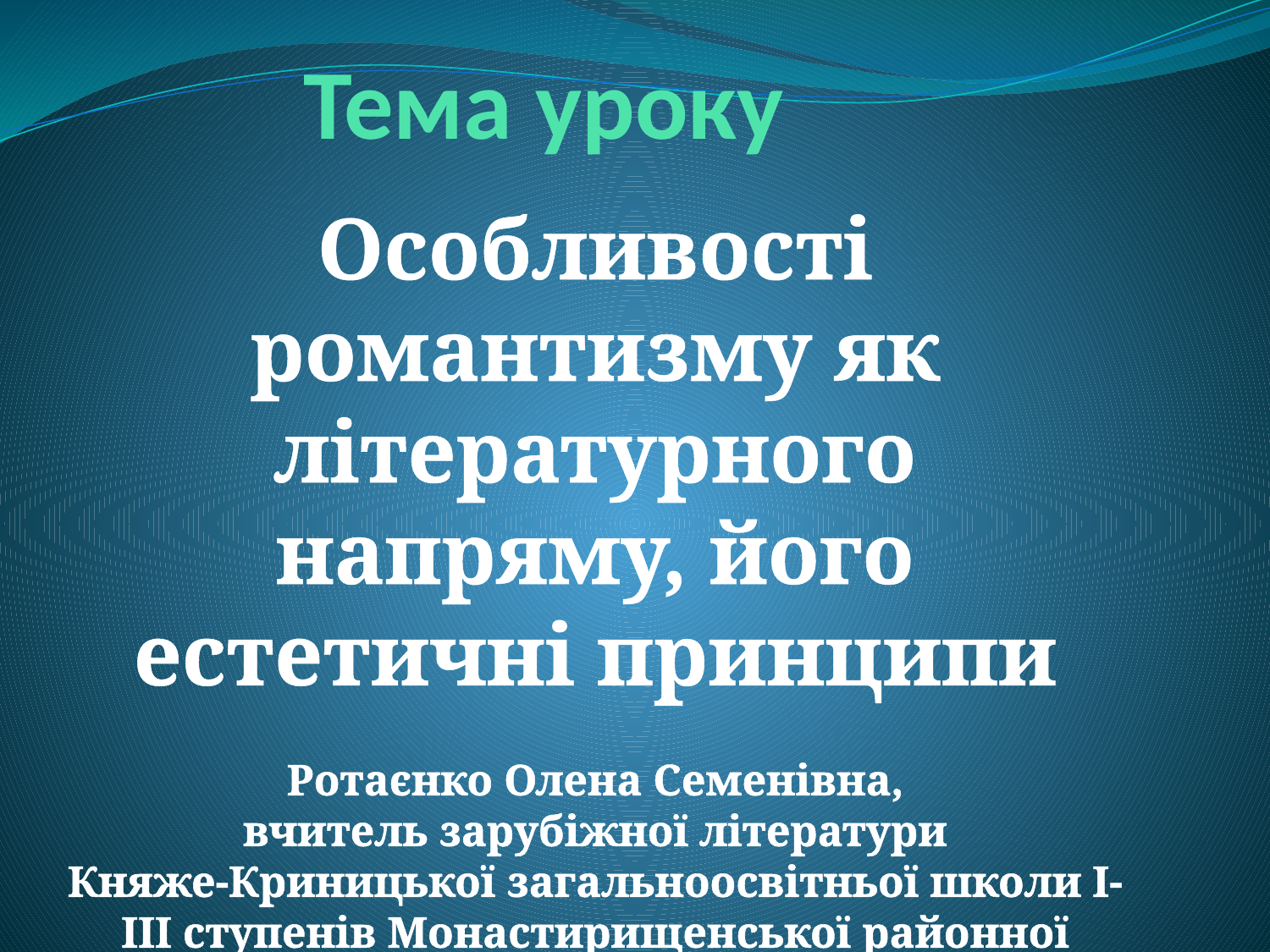

# Тема уроку
Особливості романтизму як літературного напряму, його естетичні принципи

Ротаєнко Олена Семенівна,
вчитель зарубіжної літератури
Княже-Криницької загальноосвітньої школи І-ІІІ ступенів Монастирищенської районної ради